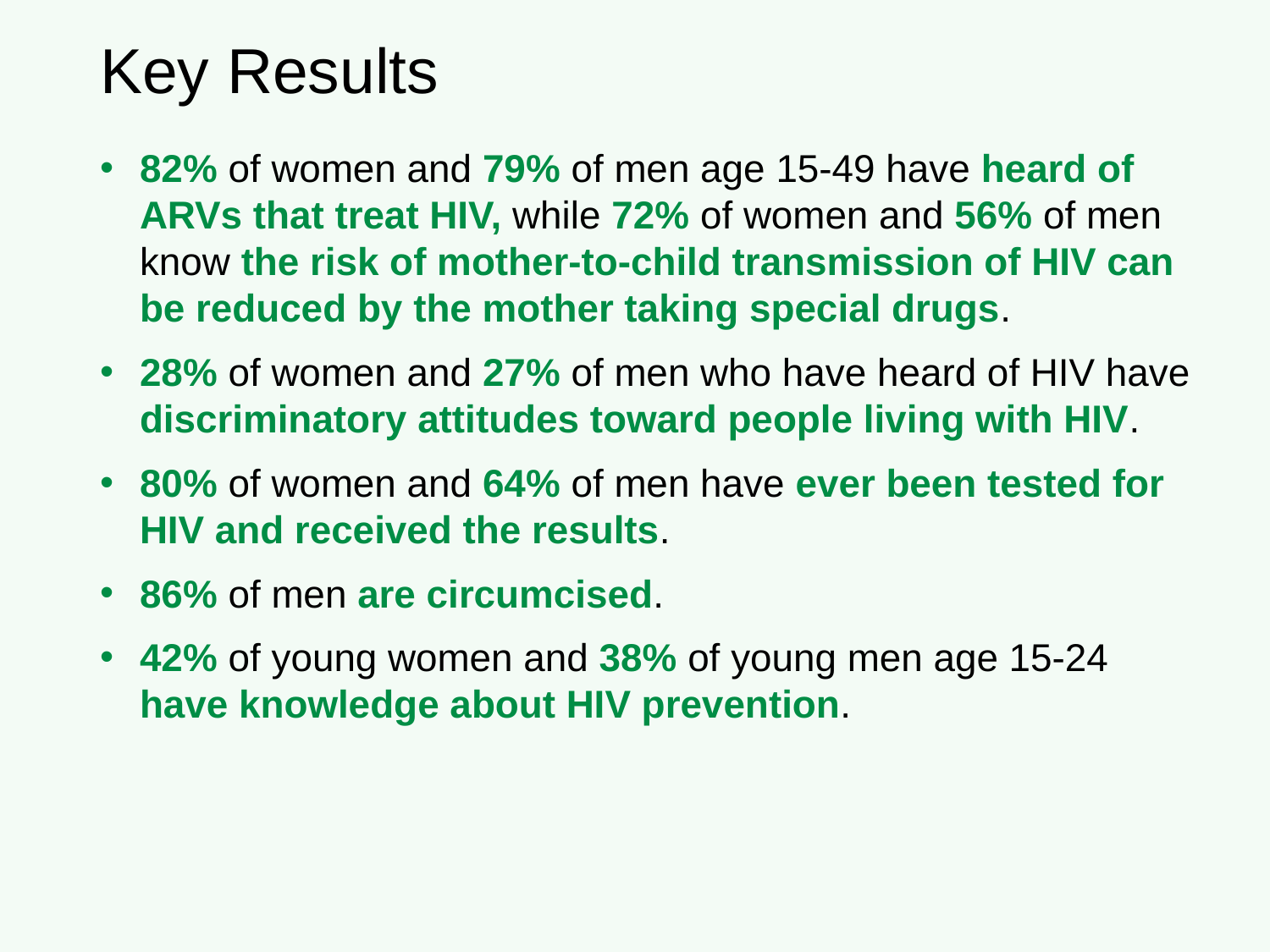

# Key Results
82% of women and 79% of men age 15-49 have heard of ARVs that treat HIV, while 72% of women and 56% of men know the risk of mother-to-child transmission of HIV can be reduced by the mother taking special drugs.
28% of women and 27% of men who have heard of HIV have discriminatory attitudes toward people living with HIV.
80% of women and 64% of men have ever been tested for HIV and received the results.
86% of men are circumcised.
42% of young women and 38% of young men age 15-24 have knowledge about HIV prevention.